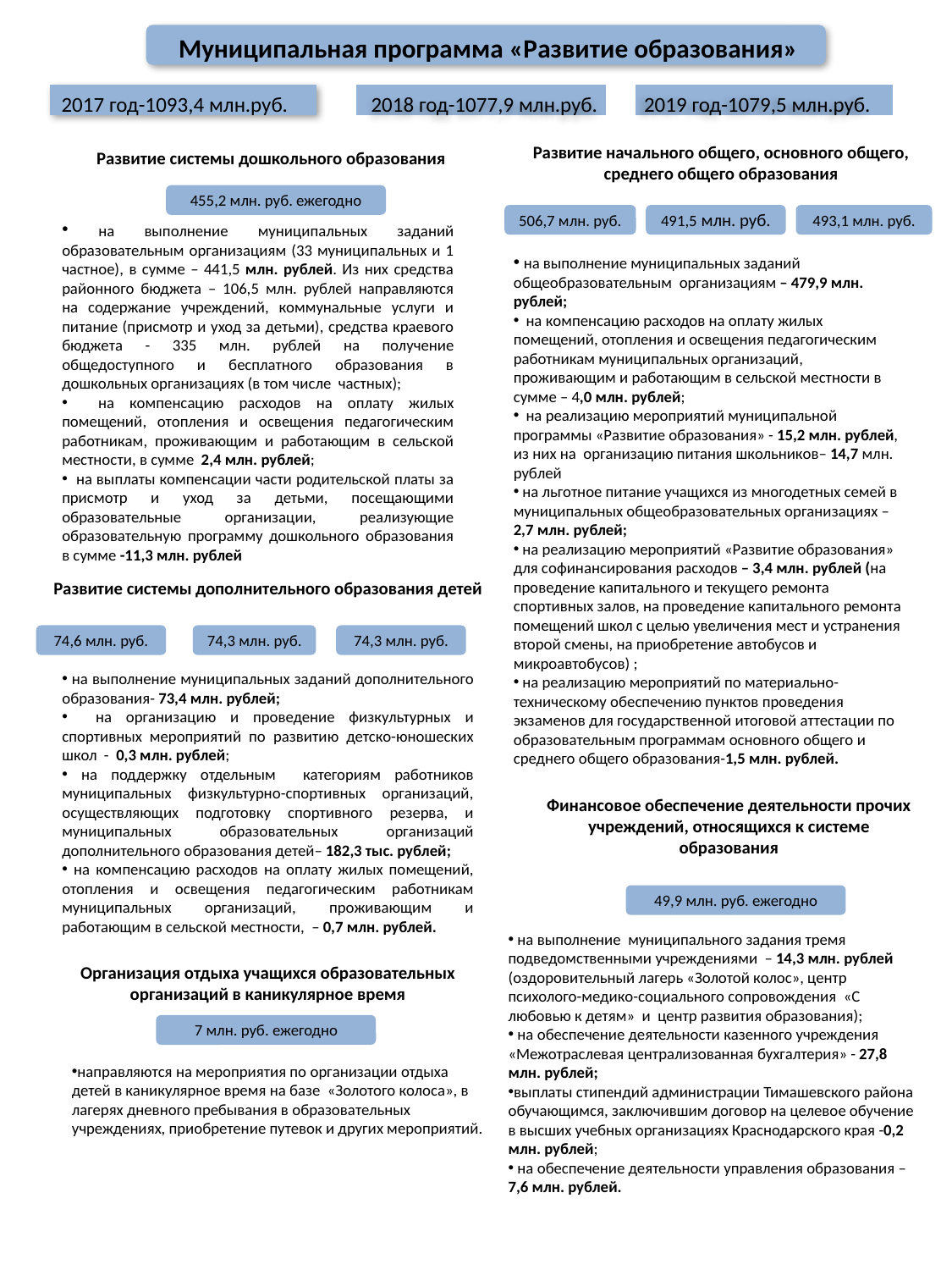

Муниципальная программа «Развитие образования»
2017 год-1093,4 млн.руб.

2018 год-1077,9 млн.руб.

2019 год-1079,5 млн.руб.

Развитие начального общего, основного общего, среднего общего образования
Развитие системы дошкольного образования
455,2 млн. руб. ежегодно
506,7 млн. руб.
491,5 млн. руб.
493,1 млн. руб.
 на выполнение муниципальных заданий образовательным организациям (33 муниципальных и 1 частное), в сумме – 441,5 млн. рублей. Из них средства районного бюджета – 106,5 млн. рублей направляются на содержание учреждений, коммунальные услуги и питание (присмотр и уход за детьми), средства краевого бюджета - 335 млн. рублей на получение общедоступного и бесплатного образования в дошкольных организациях (в том числе  частных);
  на компенсацию расходов на оплату жилых помещений, отопления и освещения педагогическим работникам, проживающим и работающим в сельской местности, в сумме  2,4 млн. рублей;
  на выплаты компенсации части родительской платы за присмотр и уход за детьми, посещающими образовательные организации, реализующие образовательную программу дошкольного образования в сумме -11,3 млн. рублей

 на выполнение муниципальных заданий общеобразовательным  организациям – 479,9 млн. рублей;
  на компенсацию расходов на оплату жилых помещений, отопления и освещения педагогическим работникам муниципальных организаций, проживающим и работающим в сельской местности в сумме – 4,0 млн. рублей;
  на реализацию мероприятий муниципальной программы «Развитие образования» - 15,2 млн. рублей, из них на  организацию питания школьников– 14,7 млн.  рублей
 на льготное питание учащихся из многодетных семей в муниципальных общеобразовательных организациях – 2,7 млн. рублей;
 на реализацию мероприятий «Развитие образования» для софинансирования расходов – 3,4 млн. рублей (на проведение капитального и текущего ремонта спортивных залов, на проведение капитального ремонта помещений школ с целью увеличения мест и устранения второй смены, на приобретение автобусов и микроавтобусов) ;
 на реализацию мероприятий по материально-техническому обеспечению пунктов проведения экзаменов для государственной итоговой аттестации по образовательным программам основного общего и среднего общего образования-1,5 млн. рублей.
Развитие системы дополнительного образования детей
74,6 млн. руб.
74,3 млн. руб.
74,3 млн. руб.
 на выполнение муниципальных заданий дополнительного образования- 73,4 млн. рублей;
  на организацию и проведение физкультурных и спортивных мероприятий по развитию детско-юношеских школ  -  0,3 млн. рублей;
 на поддержку отдельным  категориям работников муниципальных физкультурно-спортивных организаций, осуществляющих подготовку спортивного резерва, и муниципальных образовательных организаций дополнительного образования детей– 182,3 тыс. рублей;
 на компенсацию расходов на оплату жилых помещений, отопления и освещения педагогическим работникам муниципальных организаций, проживающим и работающим в сельской местности,  – 0,7 млн. рублей.
Финансовое обеспечение деятельности прочих учреждений, относящихся к системе образования
49,9 млн. руб. ежегодно
 на выполнение  муниципального задания тремя подведомственными учреждениями  – 14,3 млн. рублей (оздоровительный лагерь «Золотой колос», центр  психолого-медико-социального сопровождения  «С любовью к детям»  и  центр развития образования);
 на обеспечение деятельности казенного учреждения «Межотраслевая централизованная бухгалтерия» - 27,8 млн. рублей;
выплаты стипендий администрации Тимашевского района обучающимся, заключившим договор на целевое обучение в высших учебных организациях Краснодарского края -0,2 млн. рублей;
 на обеспечение деятельности управления образования – 7,6 млн. рублей.
Организация отдыха учащихся образовательных организаций в каникулярное время
7 млн. руб. ежегодно
направляются на мероприятия по организации отдыха детей в каникулярное время на базе  «Золотого колоса», в лагерях дневного пребывания в образовательных учреждениях, приобретение путевок и других мероприятий.